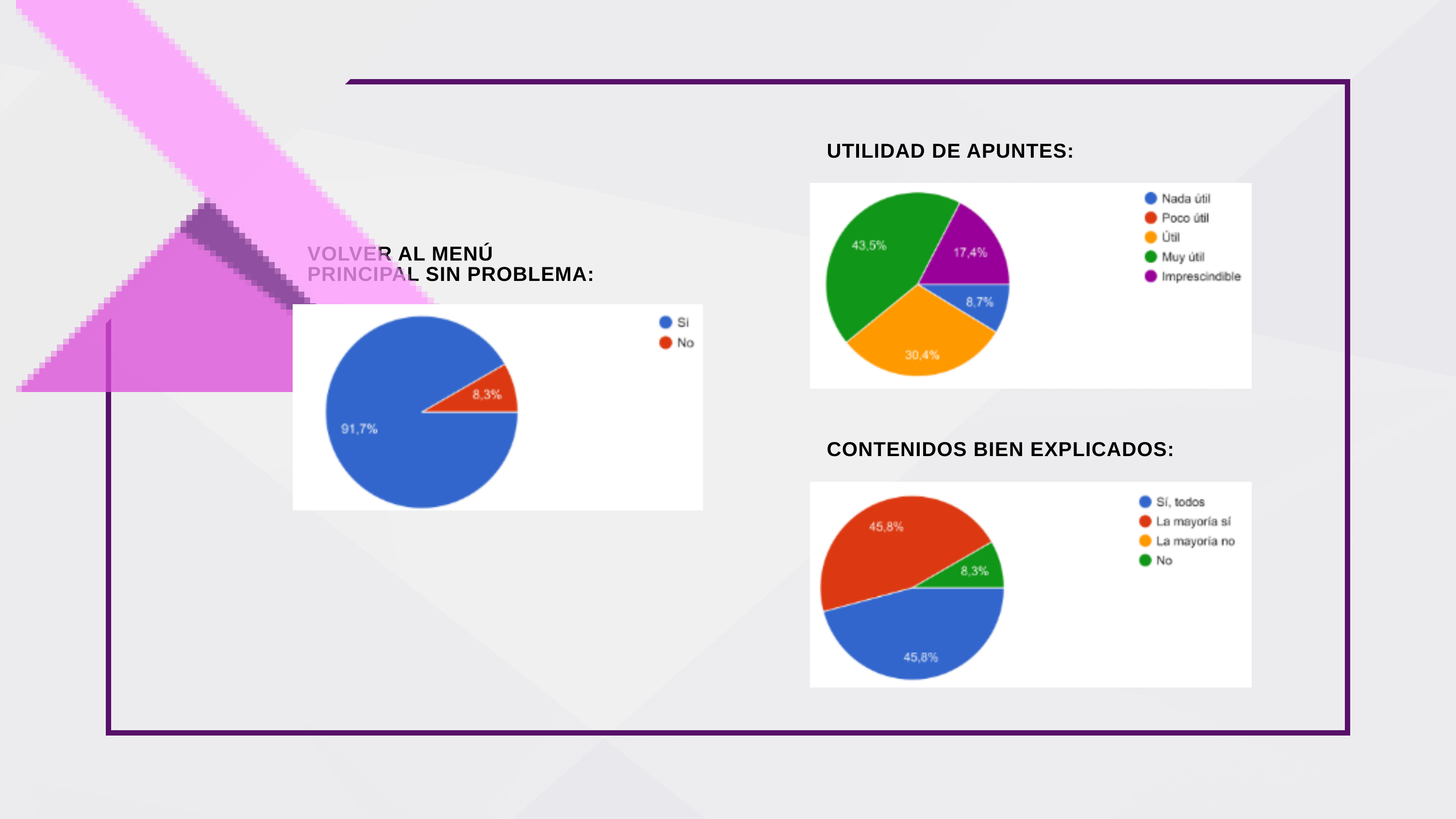

UTILIDAD DE APUNTES:

VOLVER AL MENÚ PRINCIPAL SIN PROBLEMA:

CONTENIDOS BIEN EXPLICADOS: